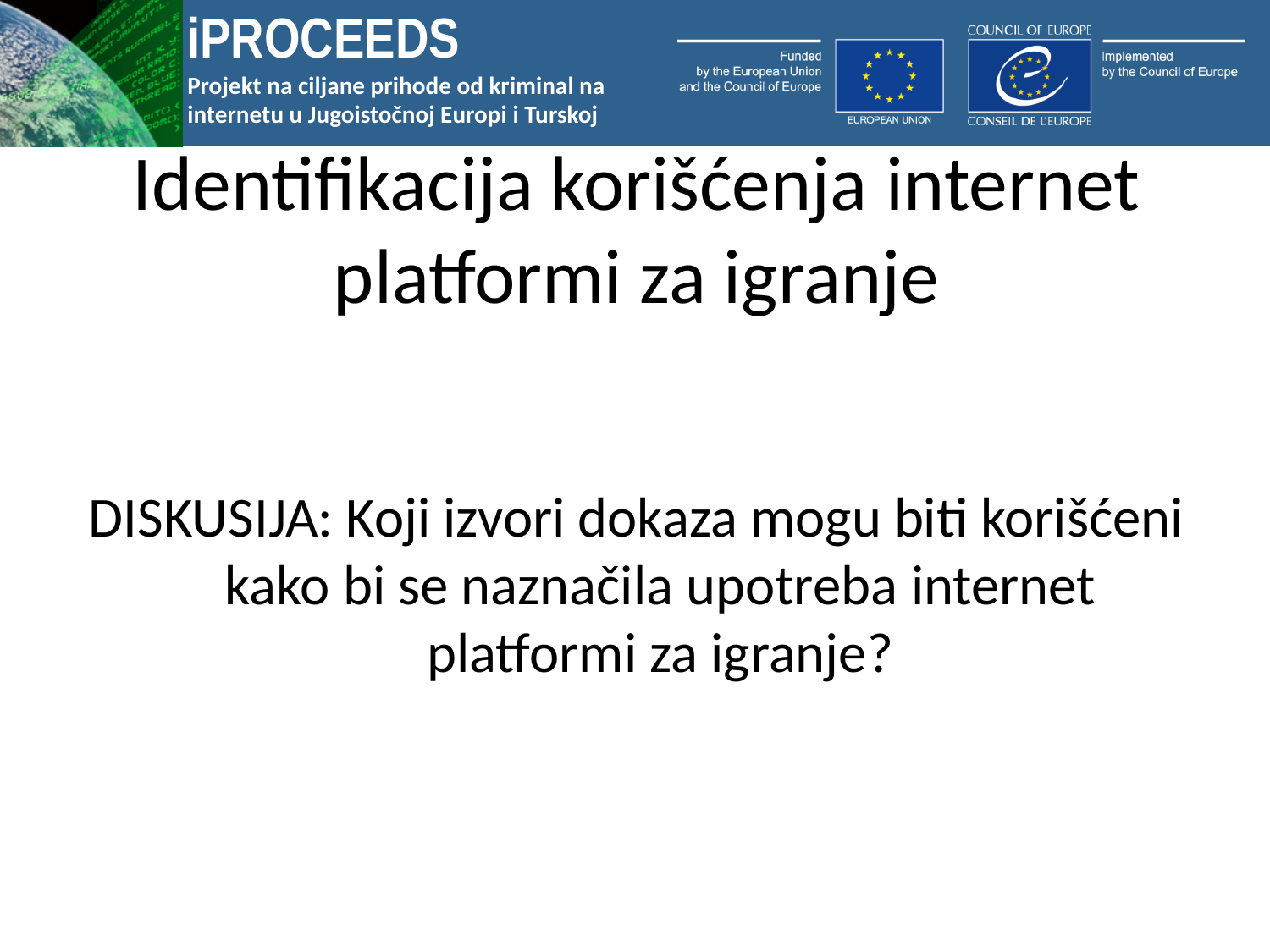

# Identifikacija korišćenja internet platformi za igranje

DISKUSIJA: Koji izvori dokaza mogu biti korišćeni kako bi se naznačila upotreba internet platformi za igranje?